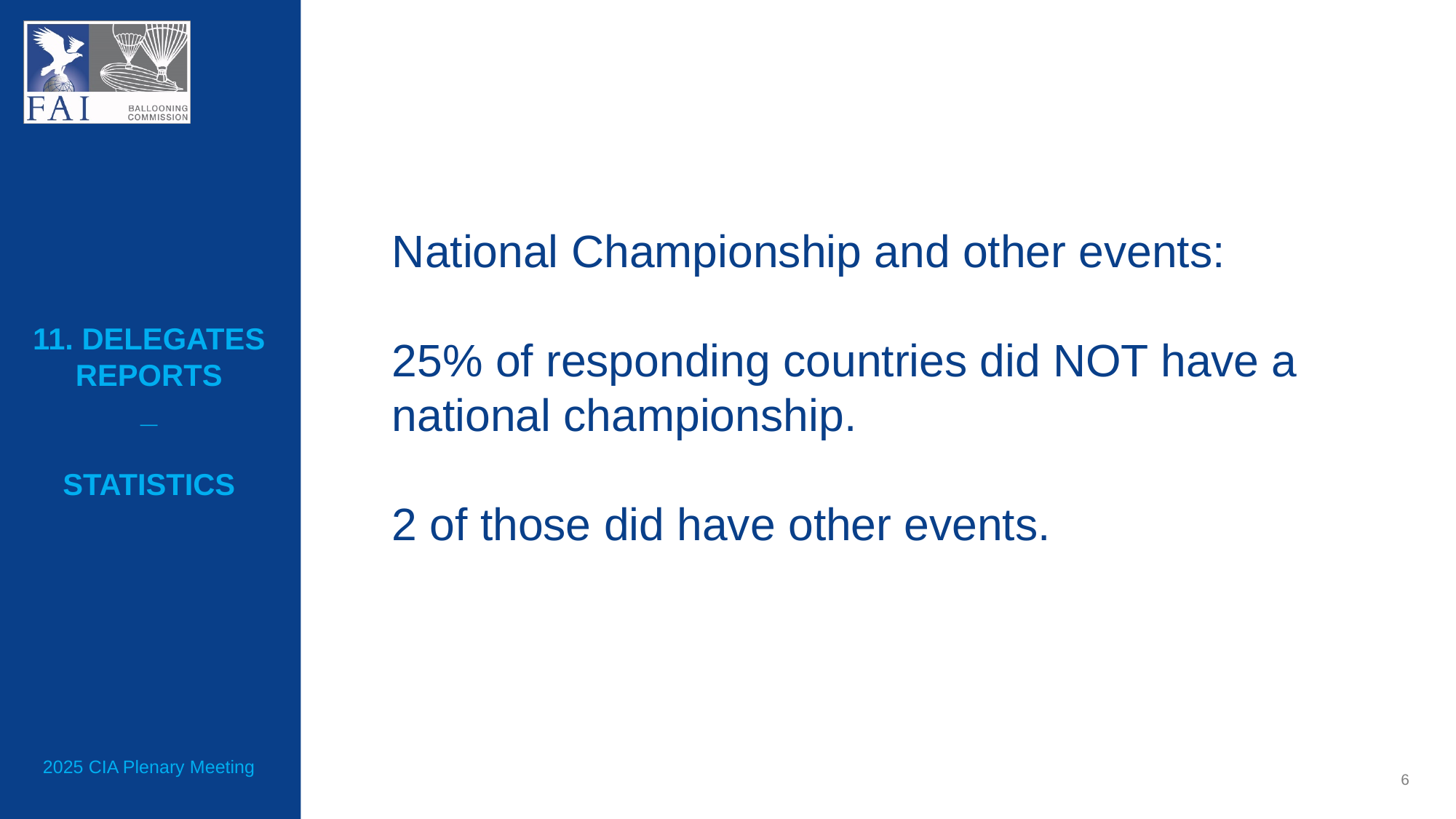

11. Delegates reports
_

Statistics
National Championship and other events:

25% of responding countries did NOT have a national championship.

2 of those did have other events.